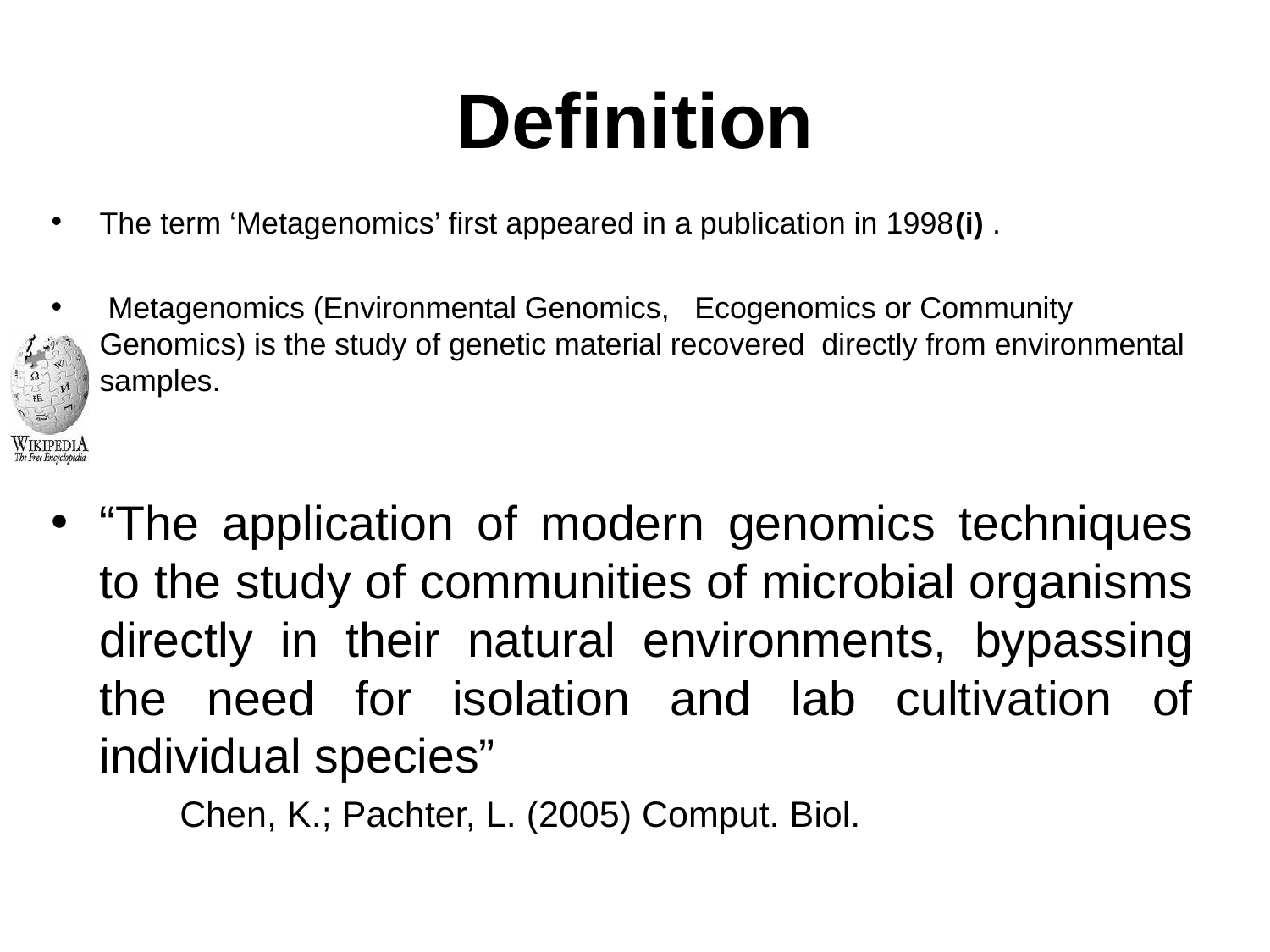

# Definition
The term ‘Metagenomics’ first appeared in a publication in 1998(i) .

 Metagenomics (Environmental Genomics,   Ecogenomics or Community  Genomics) is the study of genetic material recovered  directly from environmental samples.

“The application of modern genomics techniques to the study of communities of microbial organisms directly in their natural environments, bypassing the need for isolation and lab cultivation of individual species”
			Chen, K.; Pachter, L. (2005) Comput. Biol.